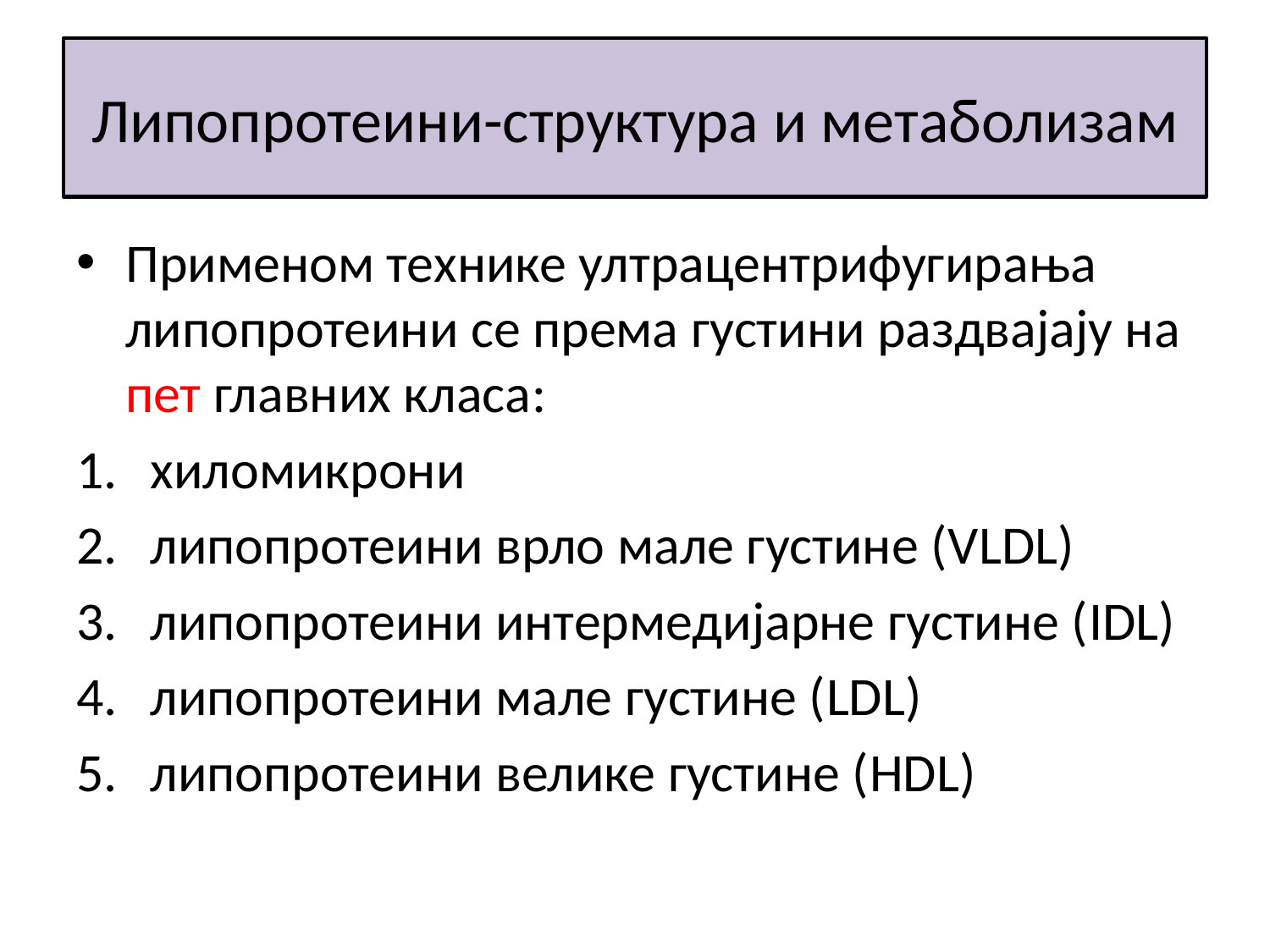

# Липопротеини-структура и метаболизам
Применом технике ултрацентрифугирања липопротеини се према густини раздвајају на пет главних класа:
хиломикрони
липопротеини врло мале густине (VLDL)
липопротеини интермедијарне густине (IDL)
липопротеини мале густине (LDL)
липопротеини велике густине (HDL)